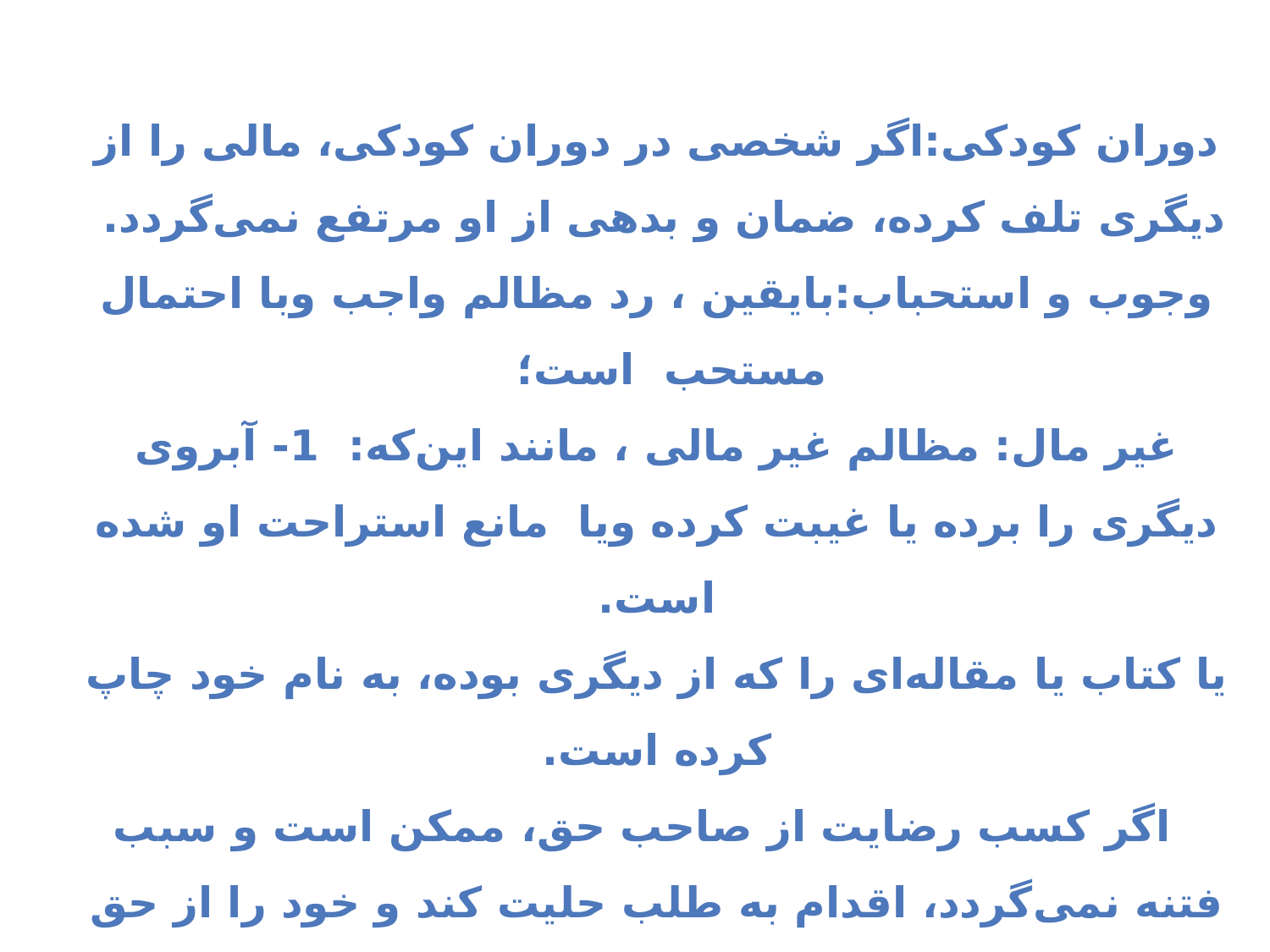

دوران کودکی:اگر شخصی در دوران کودکی، مالی را از دیگری تلف کرده، ضمان و بدهی از او مرتفع نمی‌گردد.
وجوب و استحباب:بایقین ، رد مظالم واجب وبا احتمال مستحب  است؛
غیر مال: مظالم غیر مالی ، مانند این‌که:  1- آبروی دیگری را برده یا غیبت کرده ویا  مانع استراحت او شده است.
یا کتاب یا مقاله‌ای را که از دیگری بوده، به نام خود چاپ کرده است.
  اگر کسب رضایت از صاحب حق، ممکن است و سبب فتنه نمی‌گردد، اقدام به طلب حلیت کند و خود را از حق الناس برهاند و چنان‌چه ممکن نیست یا سبب فتنه می‌شود، برای «ذوی الحقوق» طلب مغفرت و آمرزش کند.